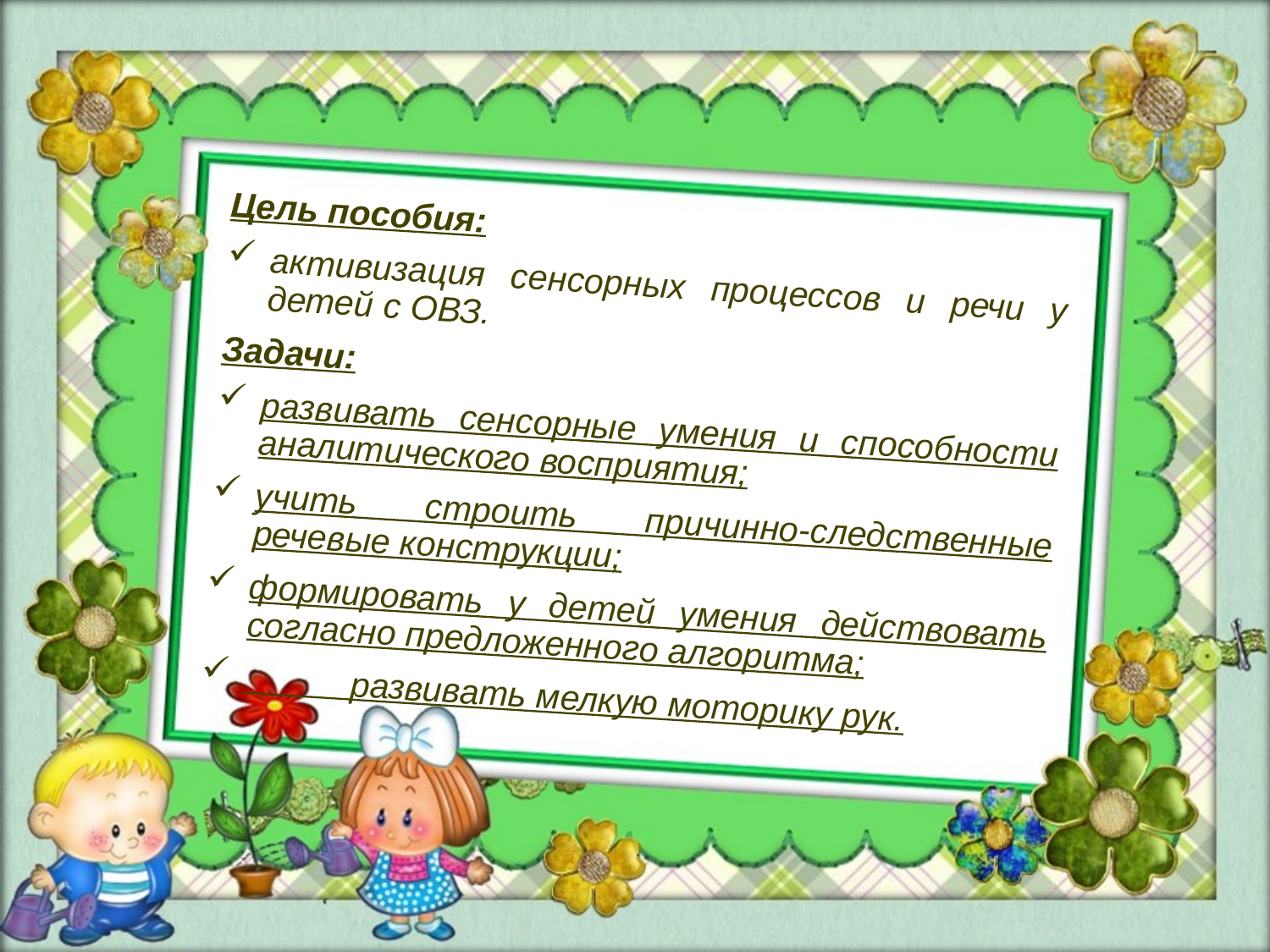

Цель пособия:
активизация сенсорных процессов и речи у детей с ОВЗ.
Задачи:
развивать сенсорные умения и способности аналитического восприятия;
учить строить причинно-следственные речевые конструкции;
формировать у детей умения действовать согласно предложенного алгоритма;
           развивать мелкую моторику рук.